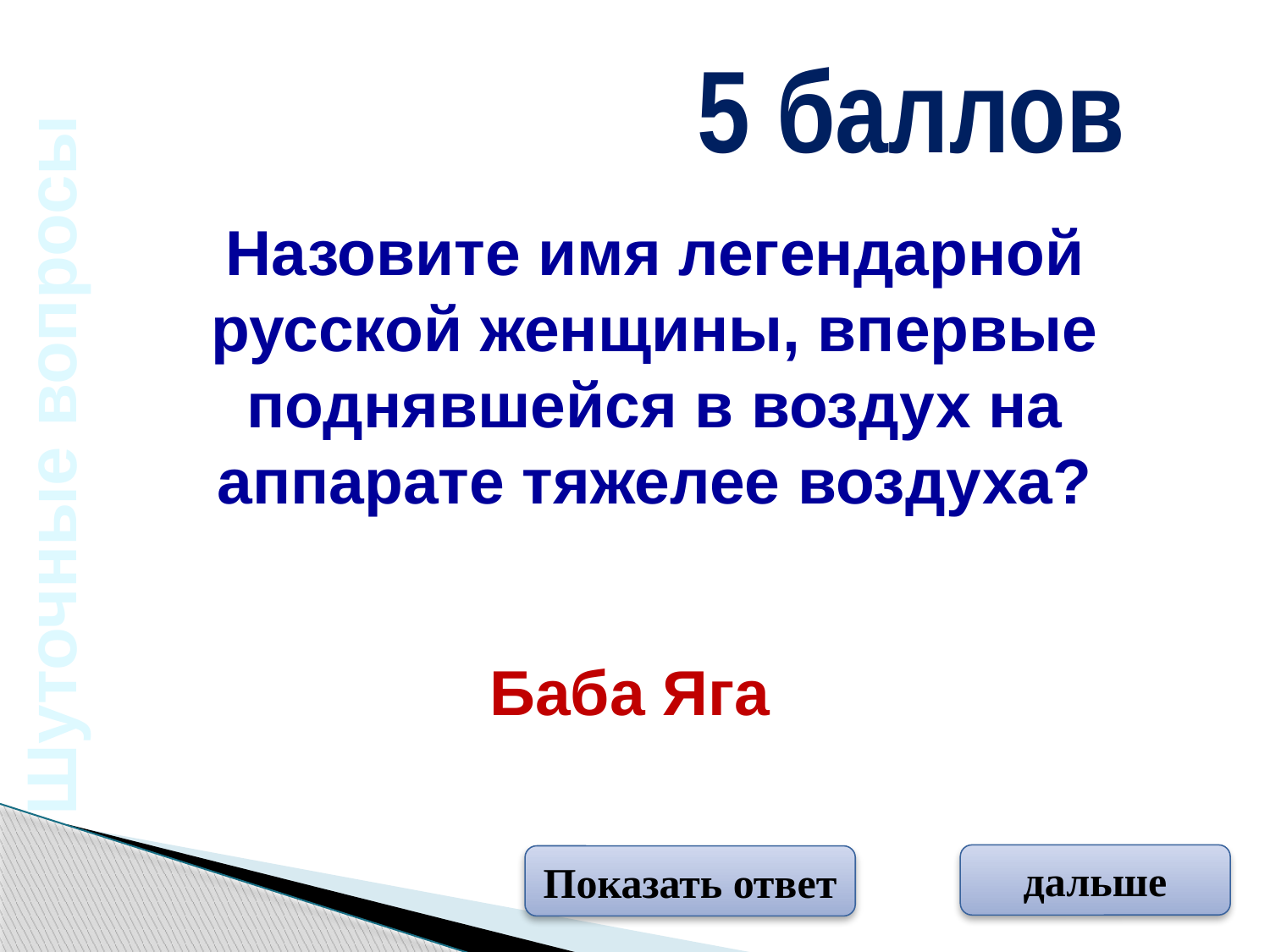

5 баллов
Назовите имя легендарной русской женщины, впервые поднявшейся в воздух на аппарате тяжелее воздуха?
Шуточные вопросы
Баба Яга
дальше
Показать ответ